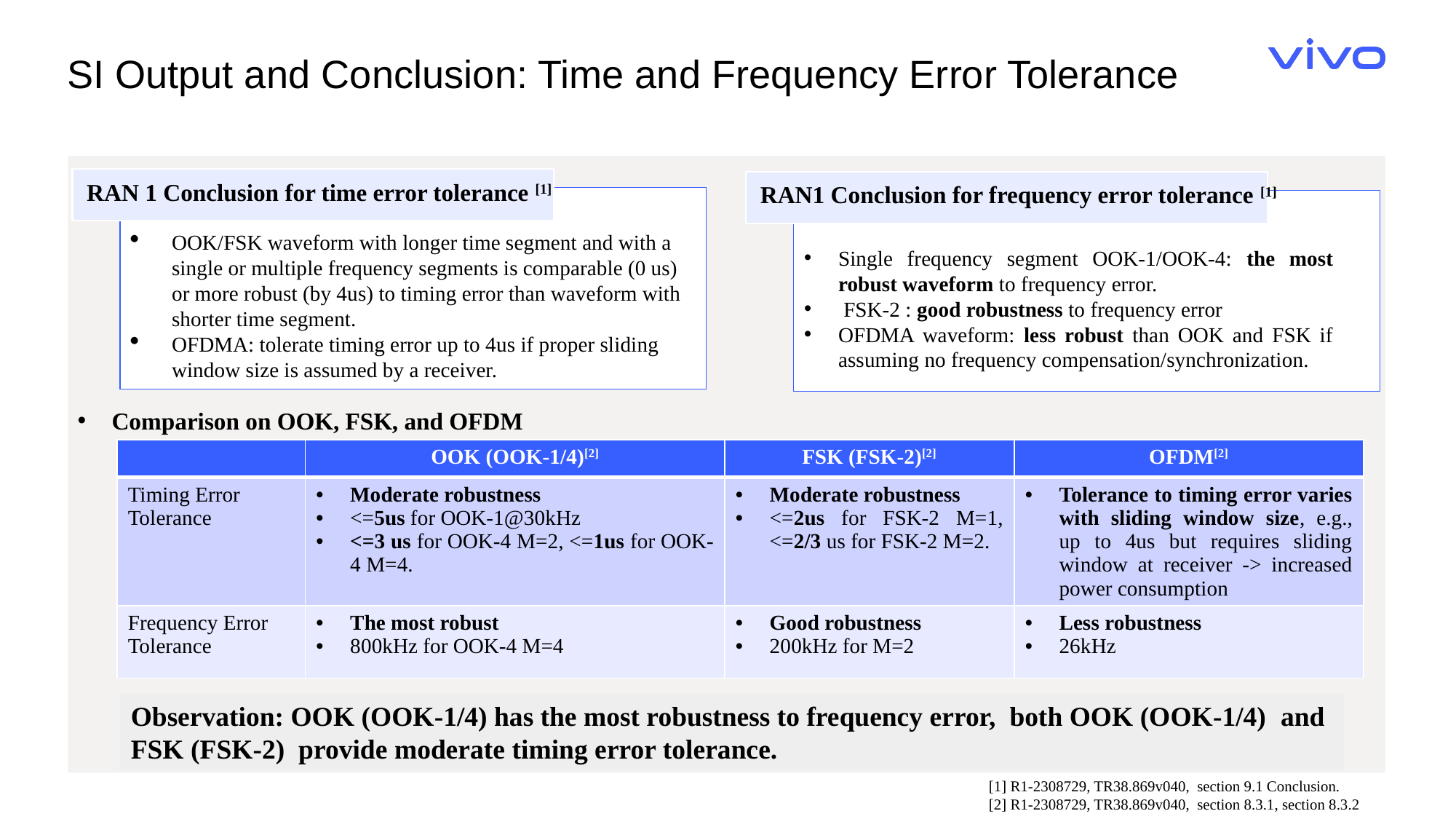

SI Output and Conclusion: Time and Frequency Error Tolerance

RAN 1 Conclusion for time error tolerance [1]

RAN1 Conclusion for frequency error tolerance [1]

OOK/FSK waveform with longer time segment and with a single or multiple frequency segments is comparable (0 us) or more robust (by 4us) to timing error than waveform with shorter time segment.
OFDMA: tolerate timing error up to 4us if proper sliding window size is assumed by a receiver.
Single frequency segment OOK-1/OOK-4: the most robust waveform to frequency error.
 FSK-2 : good robustness to frequency error
OFDMA waveform: less robust than OOK and FSK if assuming no frequency compensation/synchronization.
Comparison on OOK, FSK, and OFDM
|  | OOK (OOK-1/4)[2] | FSK (FSK-2)[2] | OFDM[2] |
| --- | --- | --- | --- |
| Timing Error Tolerance | Moderate robustness <=5us for OOK-1@30kHz <=3 us for OOK-4 M=2, <=1us for OOK-4 M=4. | Moderate robustness <=2us for FSK-2 M=1, <=2/3 us for FSK-2 M=2. | Tolerance to timing error varies with sliding window size, e.g., up to 4us but requires sliding window at receiver -> increased power consumption |
| Frequency Error Tolerance | The most robust 800kHz for OOK-4 M=4 | Good robustness 200kHz for M=2 | Less robustness 26kHz |
Observation: OOK (OOK-1/4) has the most robustness to frequency error,  both OOK (OOK-1/4)  and FSK (FSK-2)  provide moderate timing error tolerance.
[1] R1-2308729, TR38.869v040,  section 9.1 Conclusion.
[2] R1-2308729, TR38.869v040,  section 8.3.1, section 8.3.2